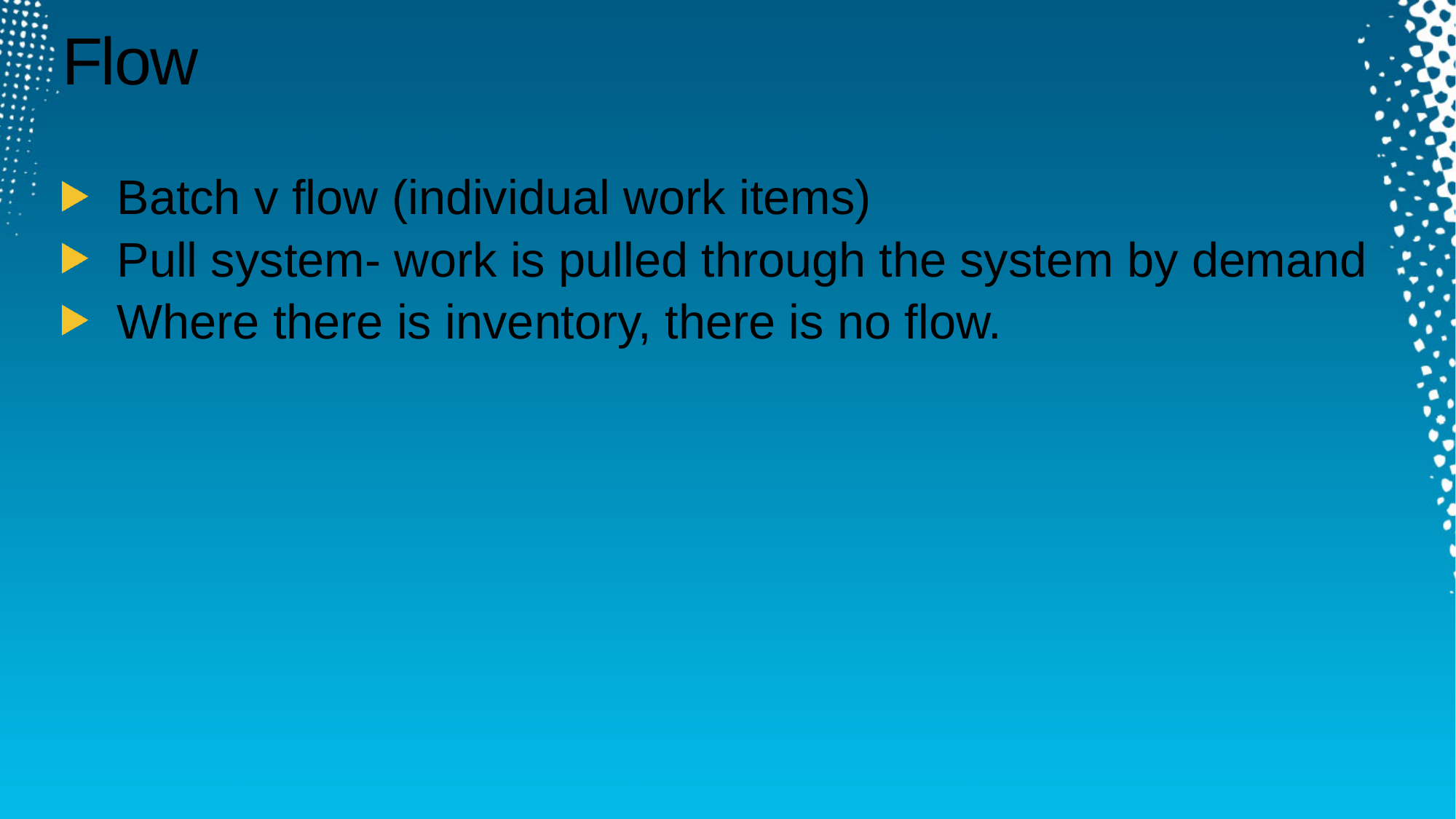

# Flow
Batch v flow (individual work items)
Pull system- work is pulled through the system by demand
Where there is inventory, there is no flow.